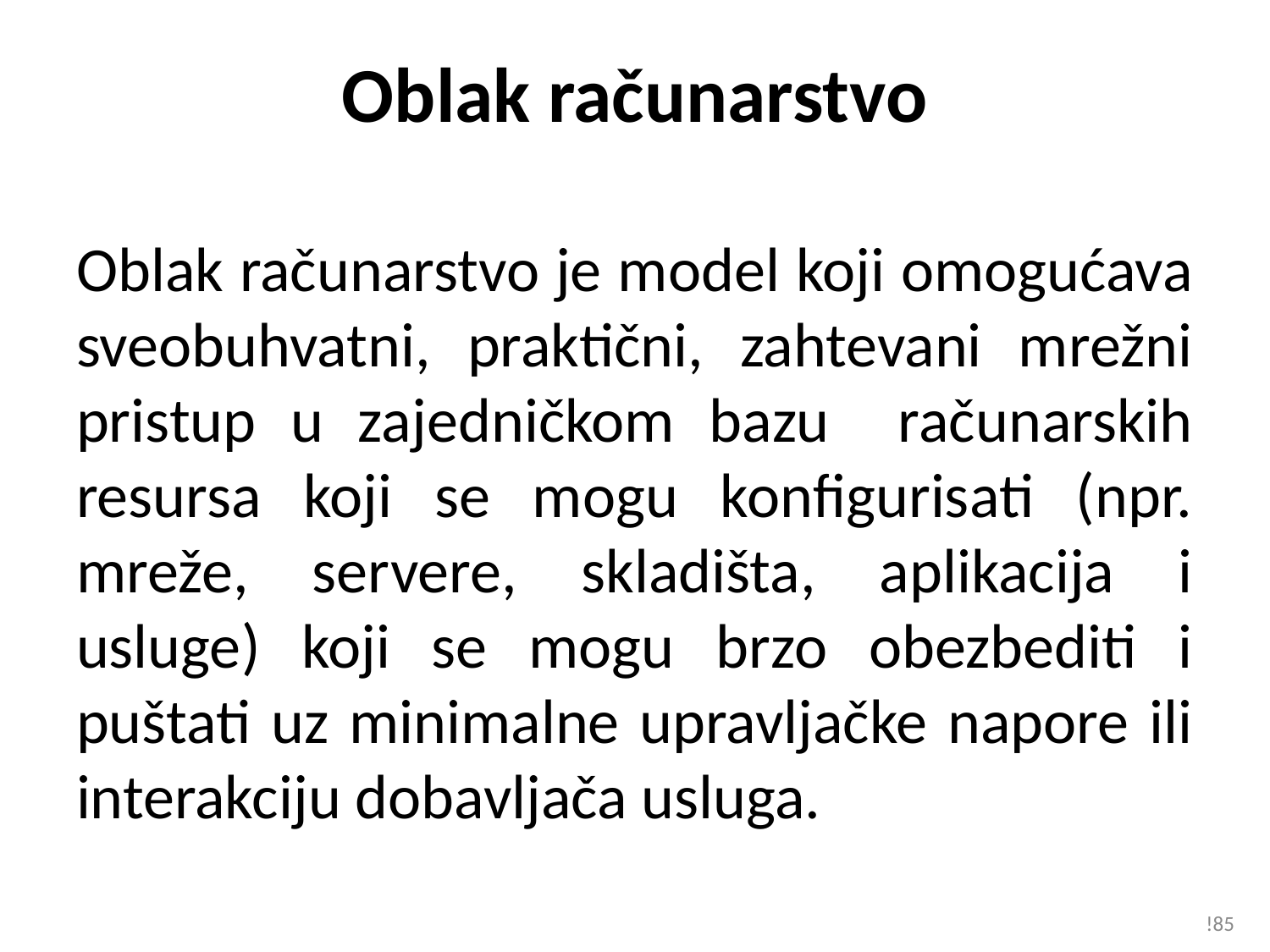

# Oblak računarstvo
Oblak računarstvo je model koji omogućava sveobuhvatni, praktični, zahtevani mrežni pristup u zajedničkom bazu  računarskih resursa koji se mogu konfigurisati (npr. mreže, servere, skladišta, aplikacija i usluge) koji se mogu brzo obezbediti i puštati uz minimalne upravljačke napore ili interakciju dobavljača usluga.
!85